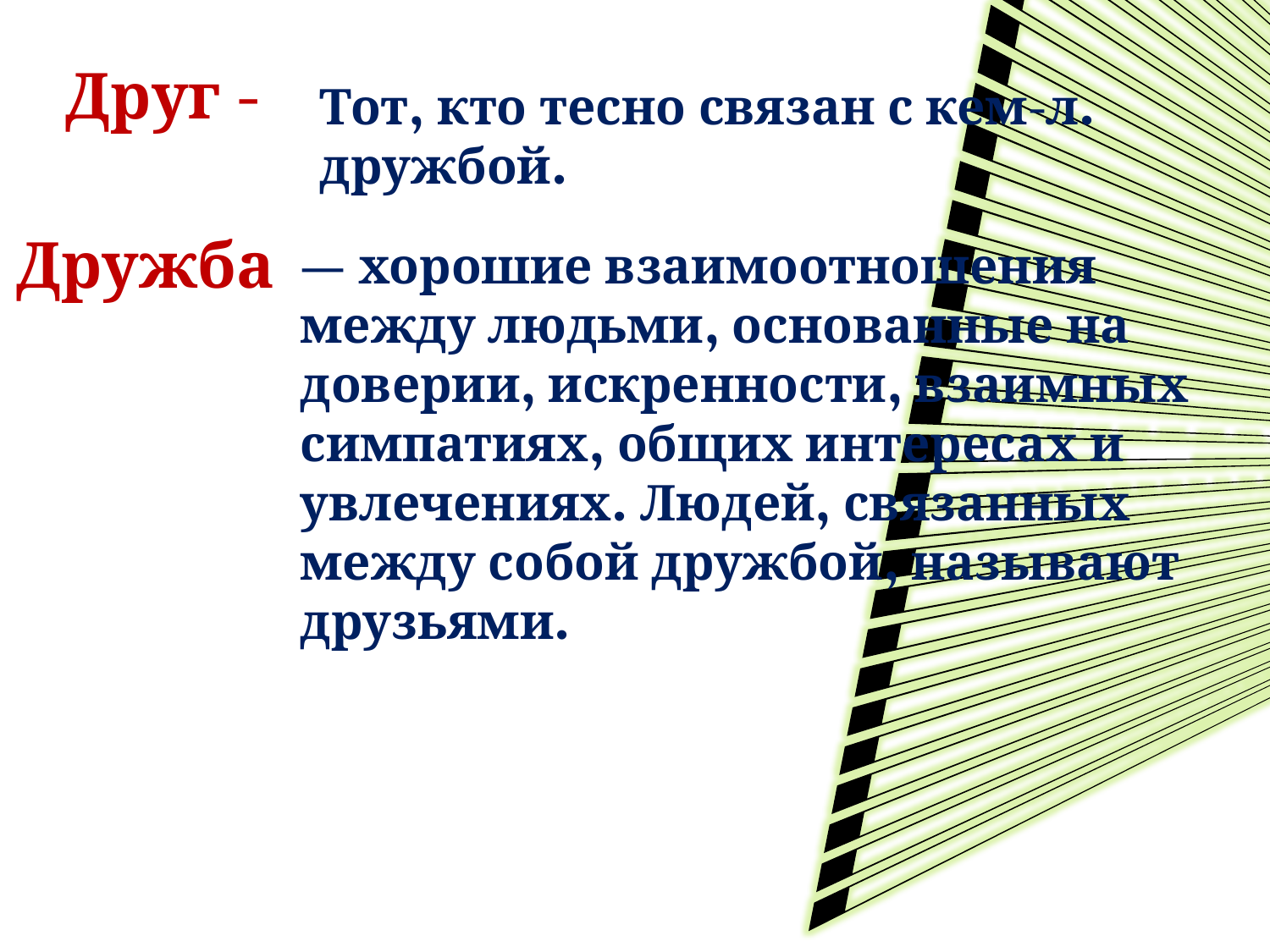

Друг -
Тот, кто тесно связан с кем-л. дружбой.
Дружба
— хорошие взаимоотношения между людьми, основанные на доверии, искренности, взаимных симпатиях, общих интересах и увлечениях. Людей, связанных между собой дружбой, называют друзьями.